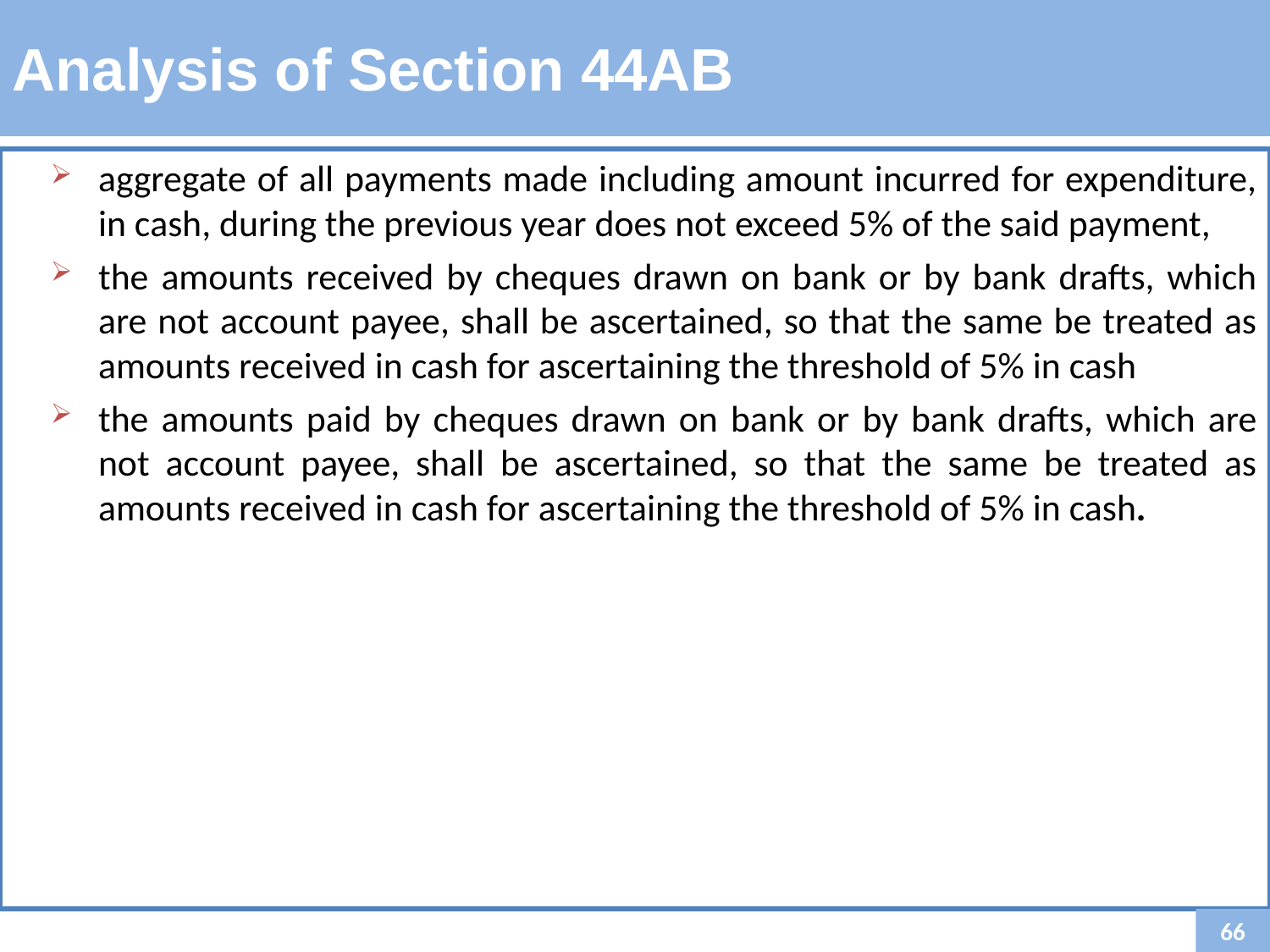

Analysis of Section 44AB
aggregate of all payments made including amount incurred for expenditure, in cash, during the previous year does not exceed 5% of the said payment,
the amounts received by cheques drawn on bank or by bank drafts, which are not account payee, shall be ascertained, so that the same be treated as amounts received in cash for ascertaining the threshold of 5% in cash
the amounts paid by cheques drawn on bank or by bank drafts, which are not account payee, shall be ascertained, so that the same be treated as amounts received in cash for ascertaining the threshold of 5% in cash.
66